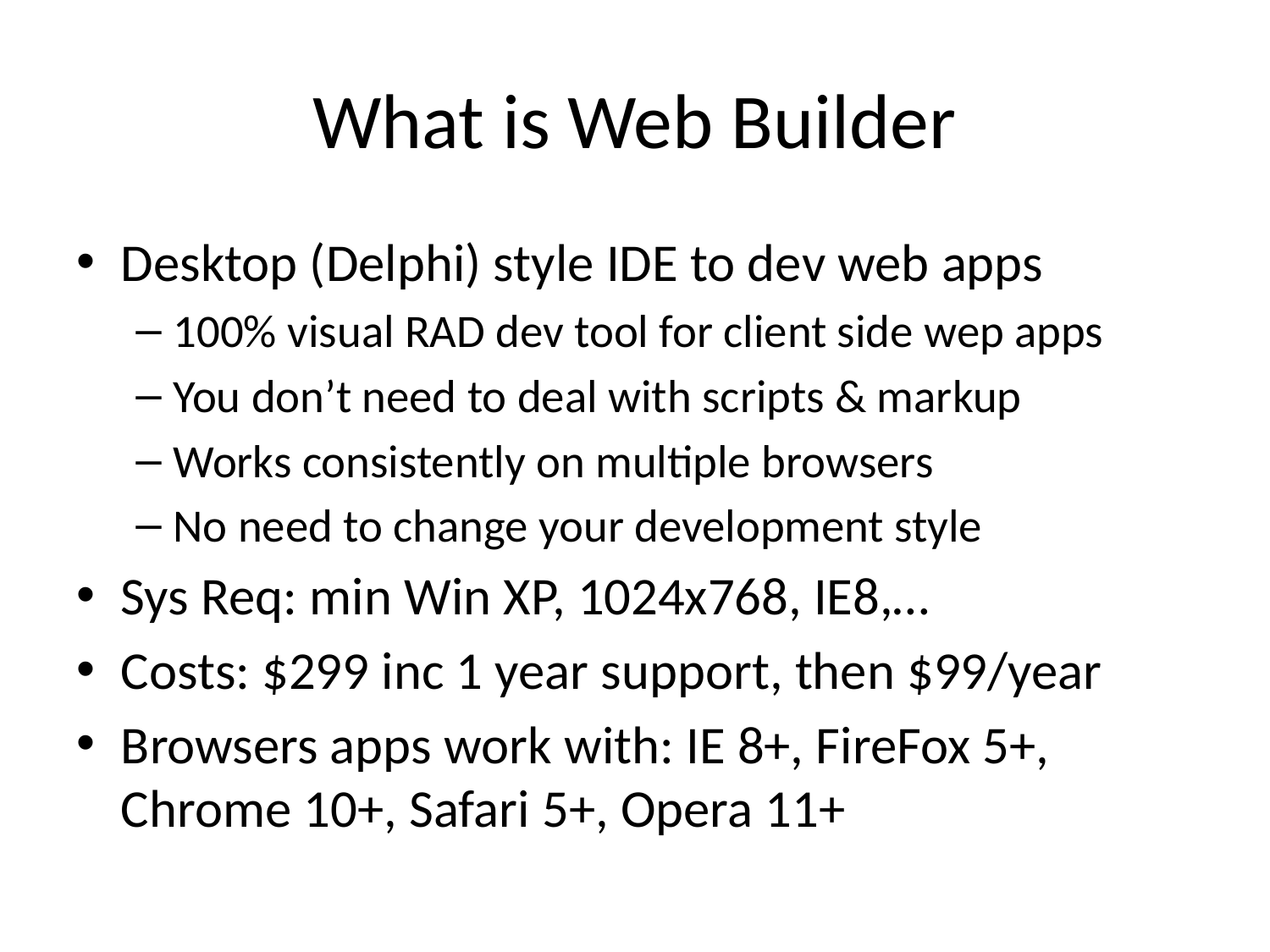

# What is Web Builder
Desktop (Delphi) style IDE to dev web apps
100% visual RAD dev tool for client side wep apps
You don’t need to deal with scripts & markup
Works consistently on multiple browsers
No need to change your development style
Sys Req: min Win XP, 1024x768, IE8,…
Costs: $299 inc 1 year support, then $99/year
Browsers apps work with: IE 8+, FireFox 5+, Chrome 10+, Safari 5+, Opera 11+